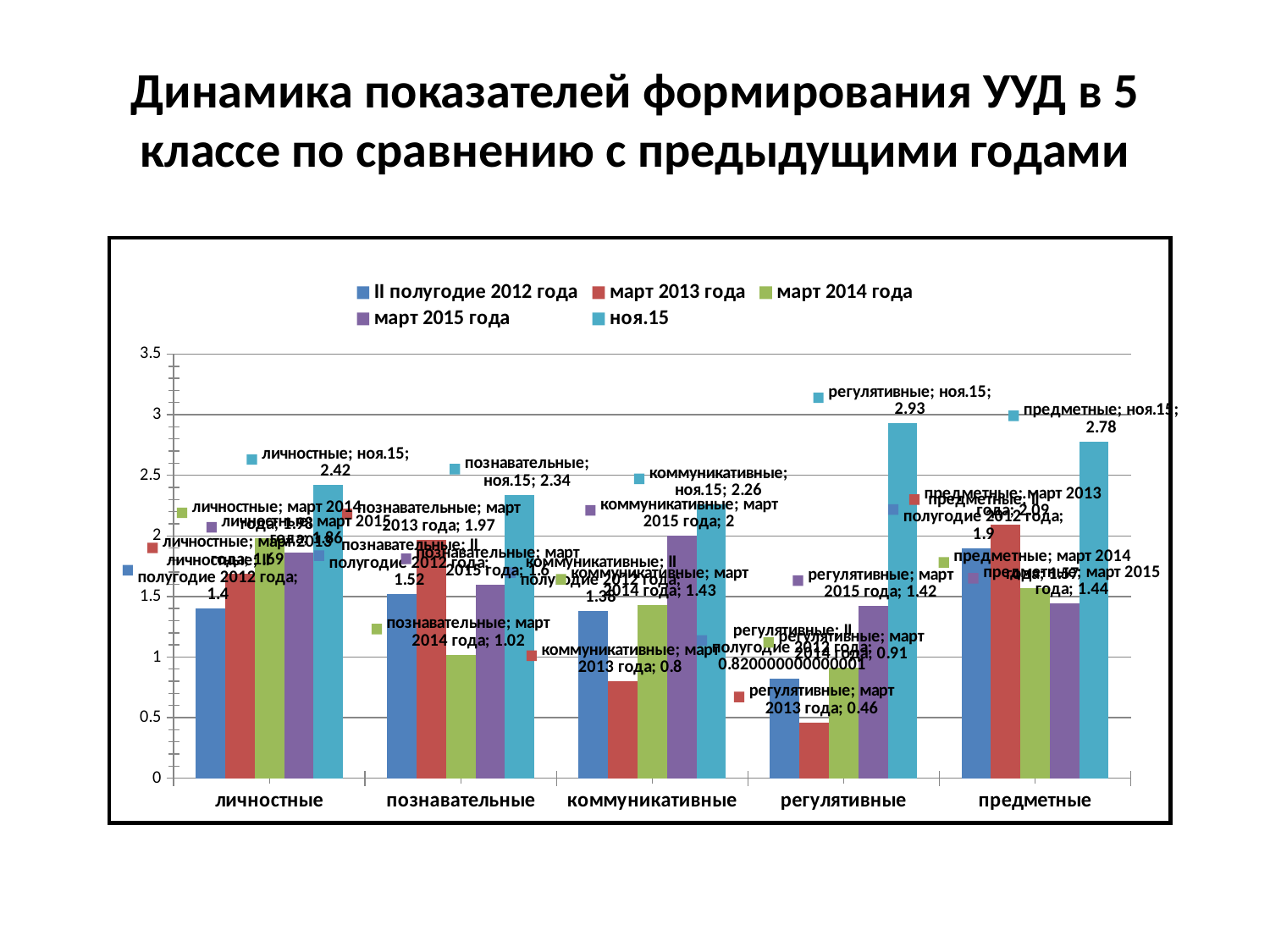

# Динамика показателей формирования УУД в 5 классе по сравнению с предыдущими годами

### Chart

| Category | II полугодие 2012 года | март 2013 года | март 2014 года | март 2015 года | ноя.15 |
|---|---|---|---|---|---|
| личностные | 1.4 | 1.6900000000000015 | 1.9800000000000015 | 1.86 | 2.42 |
| познавательные | 1.52 | 1.9700000000000015 | 1.02 | 1.6 | 2.34 |
| коммуникативные | 1.3800000000000001 | 0.8 | 1.43 | 2.0 | 2.26 |
| регулятивные | 0.8200000000000006 | 0.46 | 0.91 | 1.42 | 2.9299999999999997 |
| предметные | 1.9000000000000001 | 2.09 | 1.57 | 1.44 | 2.7800000000000002 |